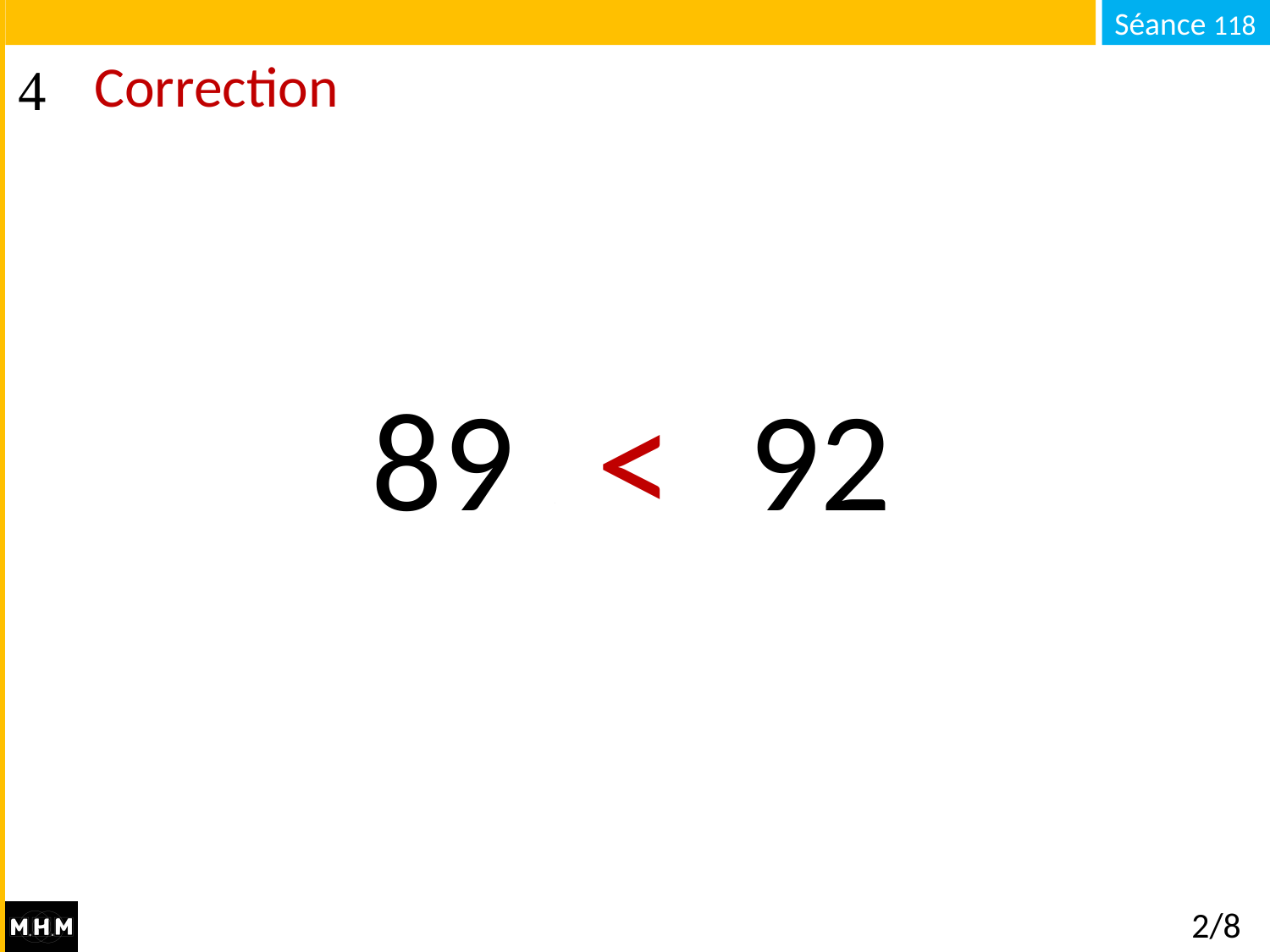

# Correction
<
89 . . . 92
2/8